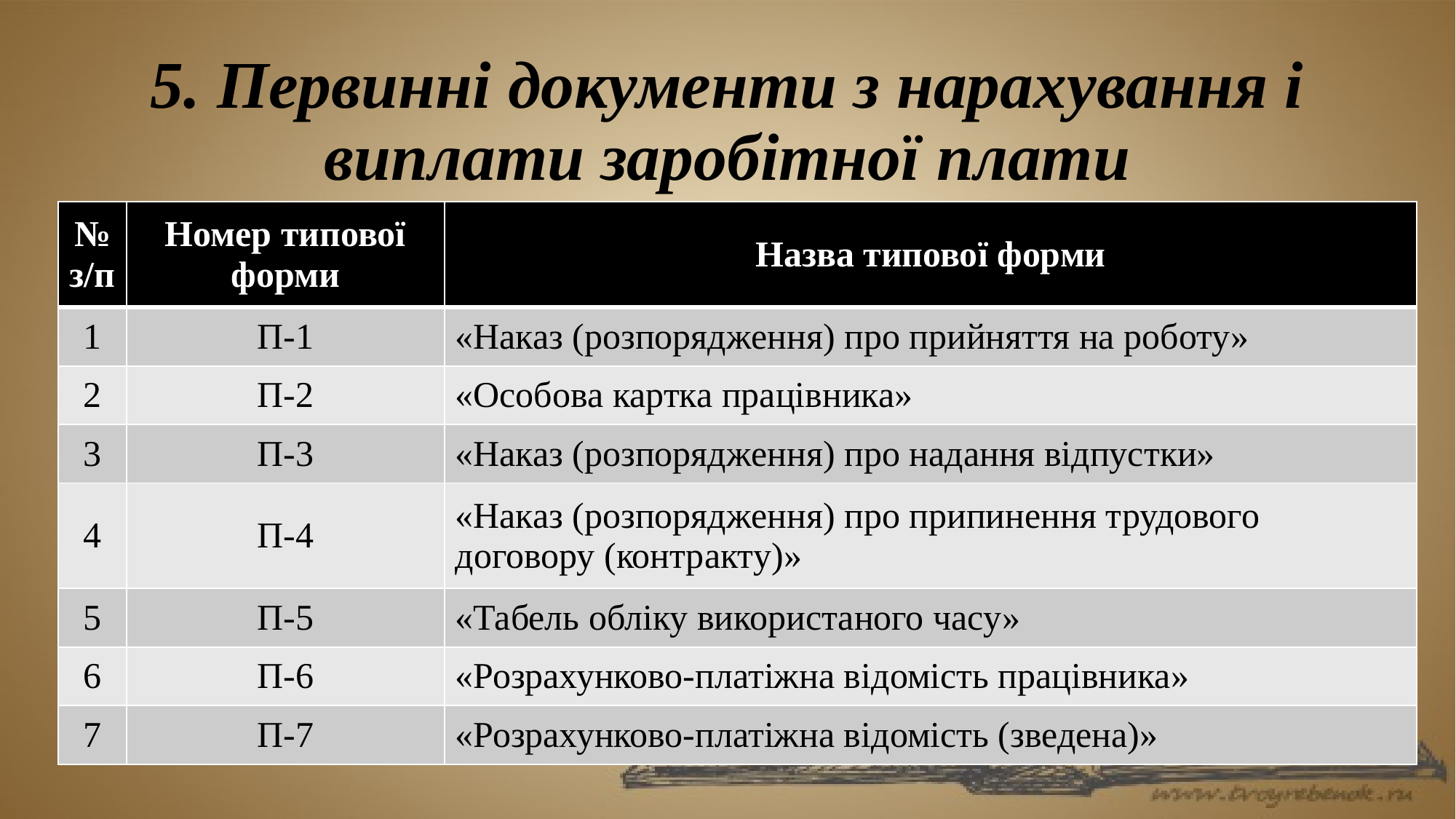

# 5. Первинні документи з нарахування і виплати заробітної плати
| № з/п | Номер типової форми | Назва типової форми |
| --- | --- | --- |
| 1 | П-1 | «Наказ (розпорядження) про прийняття на роботу» |
| 2 | П-2 | «Особова картка працівника» |
| 3 | П-3 | «Наказ (розпорядження) про надання відпустки» |
| 4 | П-4 | «Наказ (розпорядження) про припинення трудового договору (контракту)» |
| 5 | П-5 | «Табель обліку використаного часу» |
| 6 | П-6 | «Розрахунково-платіжна відомість працівника» |
| 7 | П-7 | «Розрахунково-платіжна відомість (зведена)» |